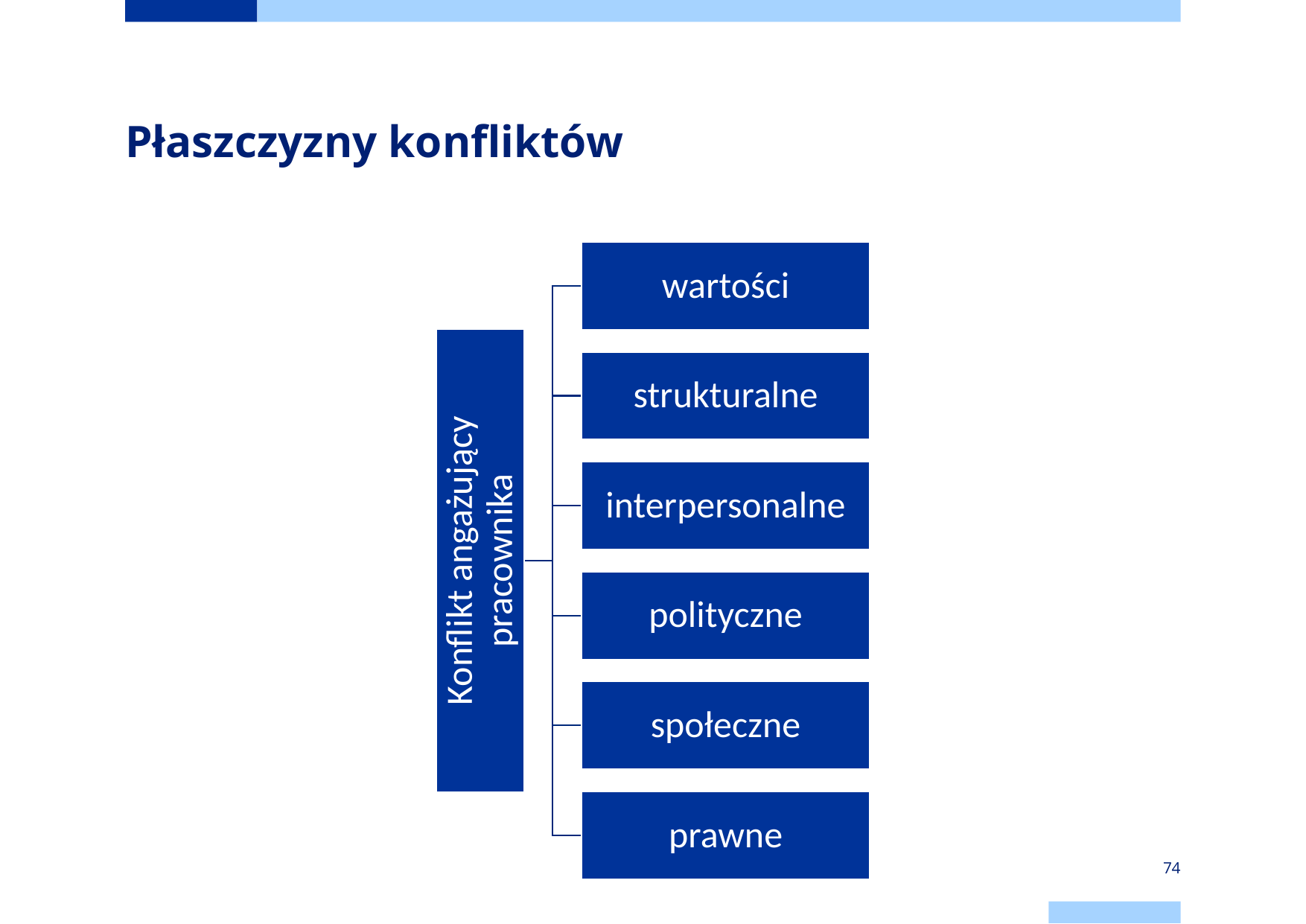

# Płaszczyzny konfliktów

Konflikt angażujący pracownika
wartości
strukturalne
interpersonalne
polityczne
społeczne
prawne
74